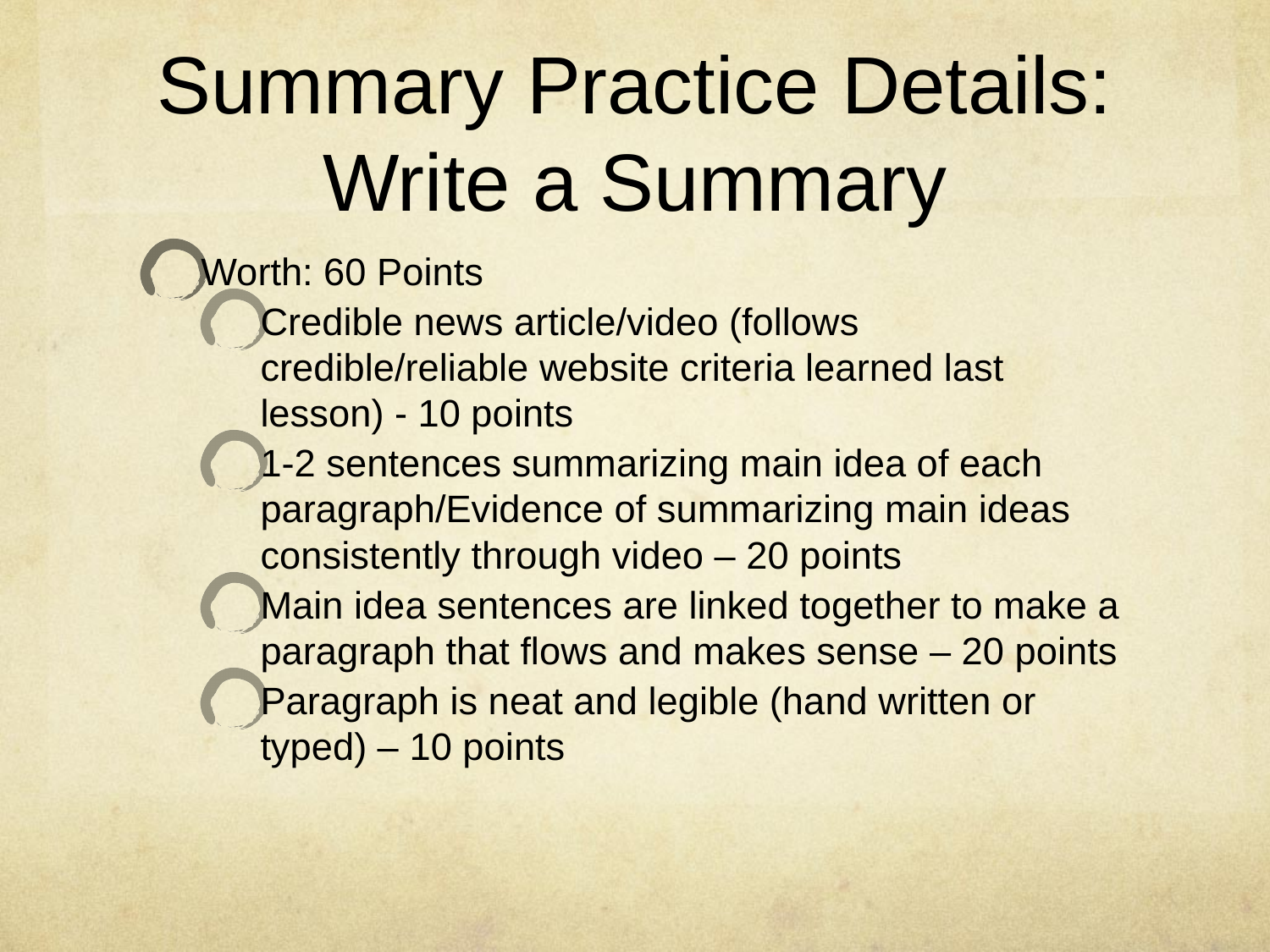

# Summary Practice Details: Write a Summary
Worth: 60 Points
Credible news article/video (follows credible/reliable website criteria learned last lesson) - 10 points
1-2 sentences summarizing main idea of each paragraph/Evidence of summarizing main ideas consistently through video – 20 points
Main idea sentences are linked together to make a paragraph that flows and makes sense – 20 points
Paragraph is neat and legible (hand written or typed) – 10 points